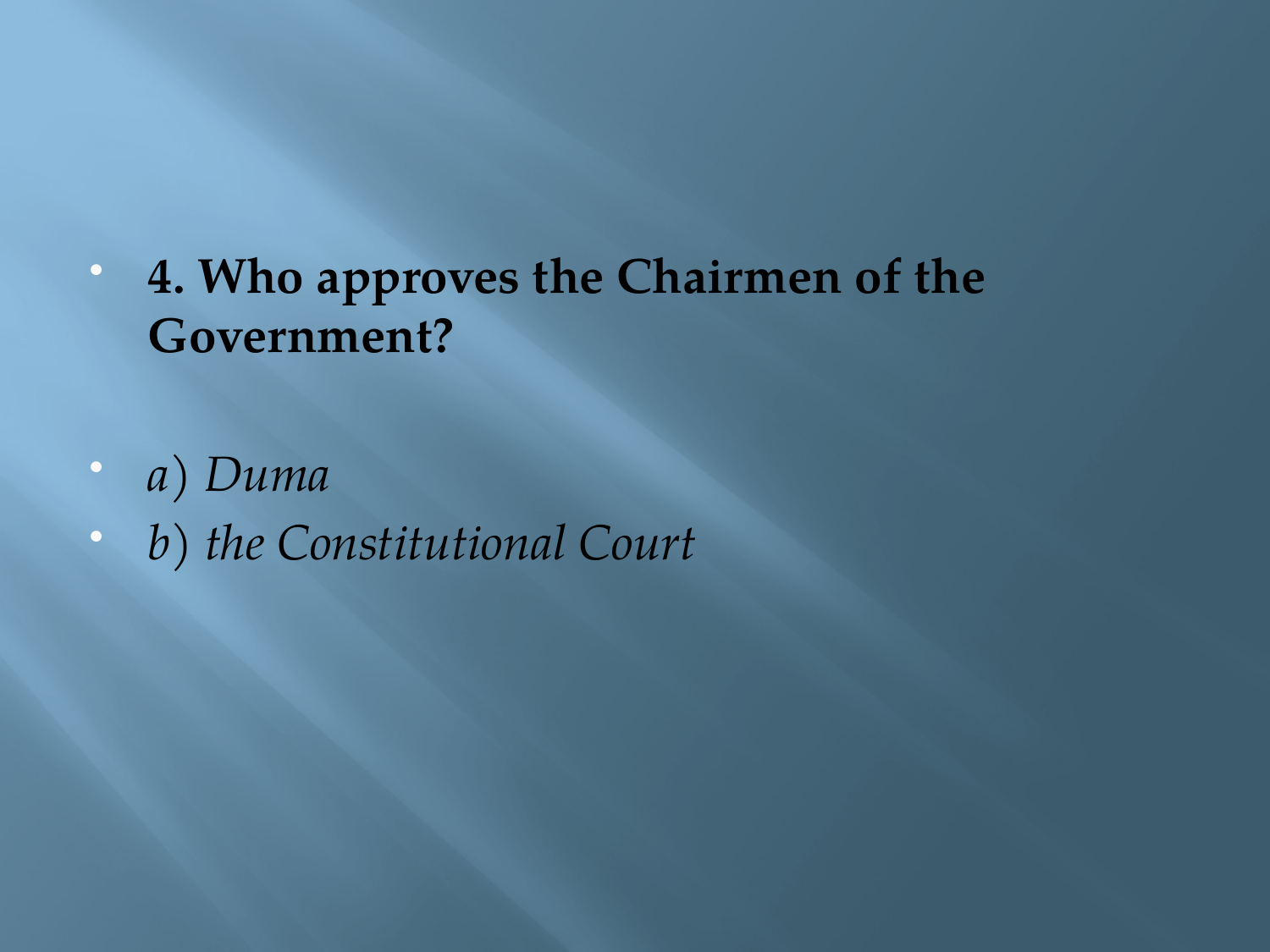

# 4. Who approves the Chairmen of the Government?

a) Duma
b) the Constitutional Court